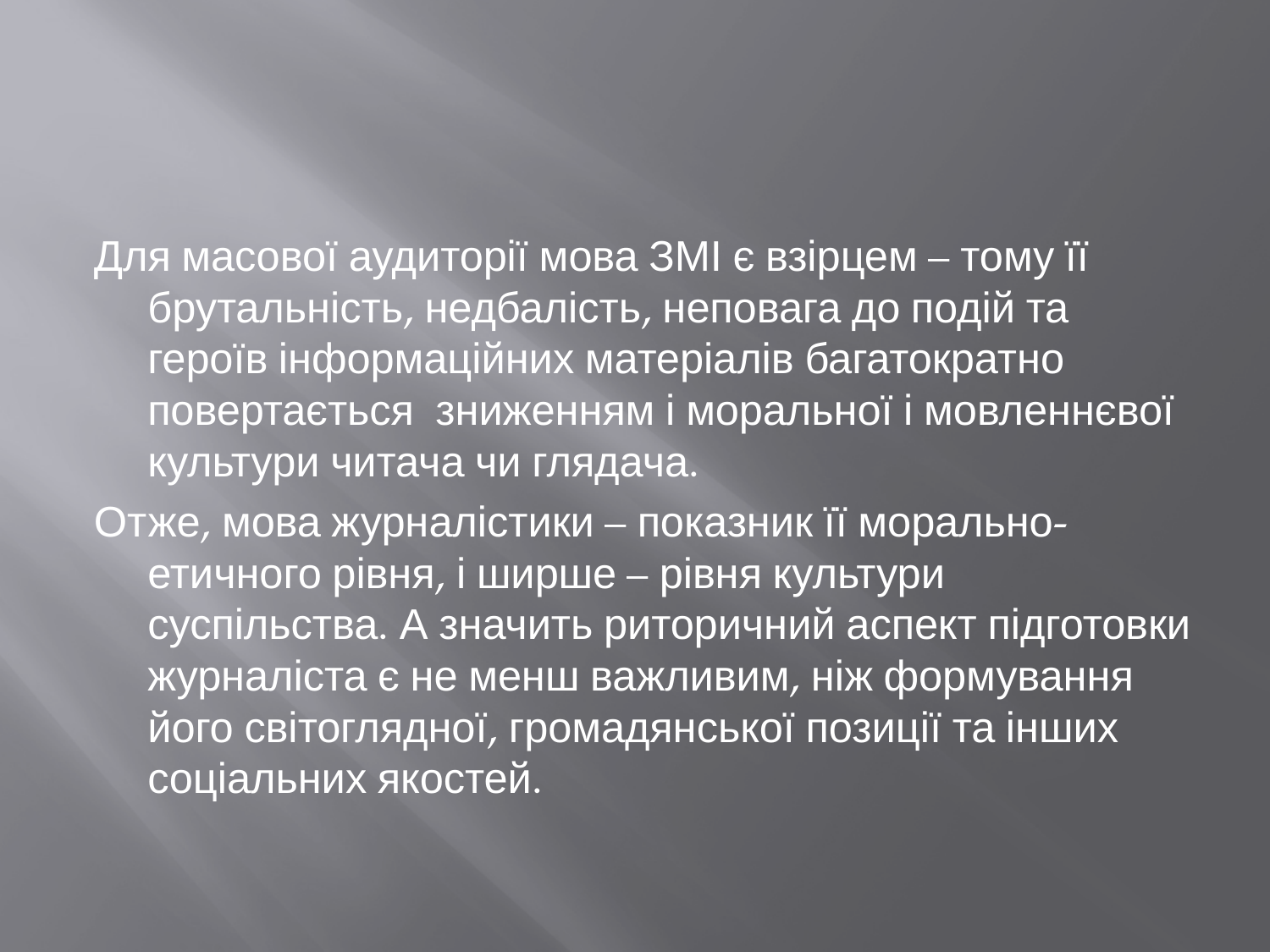

#
Для масової аудиторії мова ЗМІ є взірцем – тому її брутальність, недбалість, неповага до подій та героїв інформаційних матеріалів багатократно повертається  зниженням і моральної і мовленнєвої культури читача чи глядача.
Отже, мова журналістики – показник її морально-етичного рівня, і ширше – рівня культури суспільства. А значить риторичний аспект підготовки журналіста є не менш важливим, ніж формування його світоглядної, громадянської позиції та інших соціальних якостей.